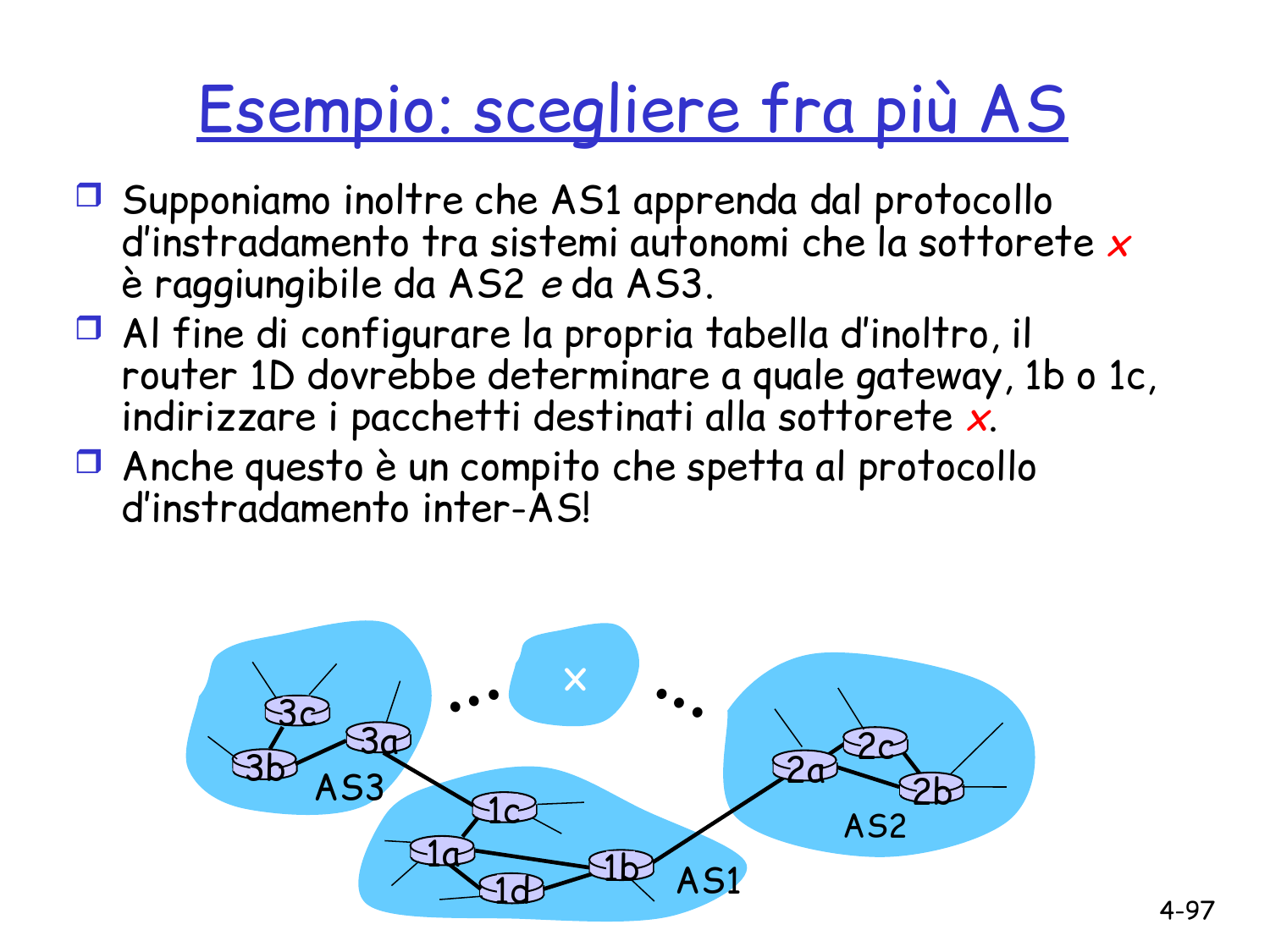

Esempio: scegliere fra più AS
Supponiamo inoltre che AS1 apprenda dal protocollo d’instradamento tra sistemi autonomi che la sottorete x è raggiungibile da AS2 e da AS3.
Al fine di configurare la propria tabella d’inoltro, il router 1D dovrebbe determinare a quale gateway, 1b o 1c, indirizzare i pacchetti destinati alla sottorete x.
Anche questo è un compito che spetta al protocollo d’instradamento inter-AS!
…
…

3c

3a
2c

3b

2a

AS3

2b

1c

AS2

1a

1b

AS1

1d

x
4-97